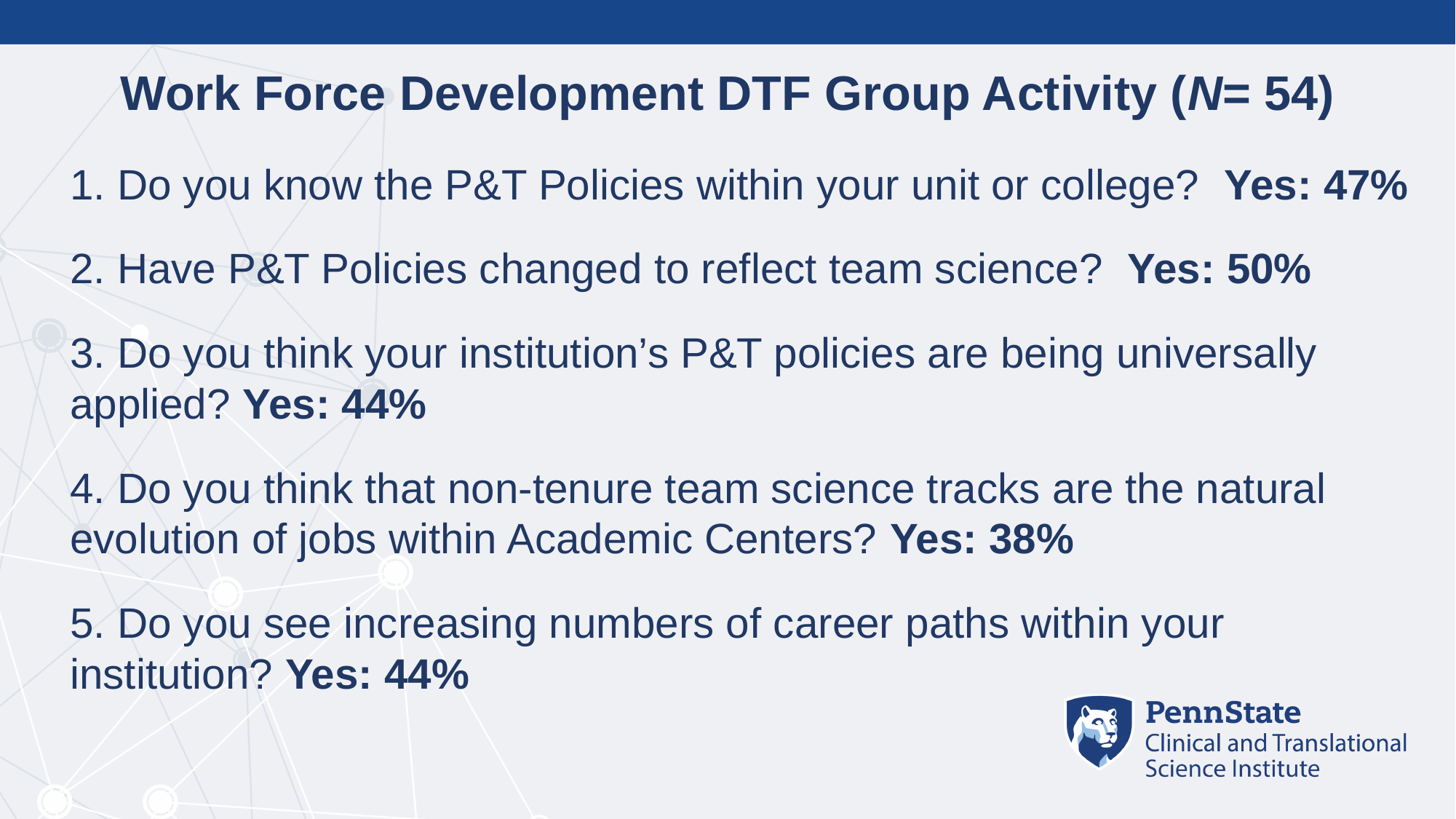

# Work Force Development DTF Group Activity (N= 54)
1. Do you know the P&T Policies within your unit or college?  Yes: 47%
2. Have P&T Policies changed to reflect team science?  Yes: 50%
3. Do you think your institution’s P&T policies are being universally applied? Yes: 44%
4. Do you think that non-tenure team science tracks are the natural evolution of jobs within Academic Centers? Yes: 38%
5. Do you see increasing numbers of career paths within your institution? Yes: 44%